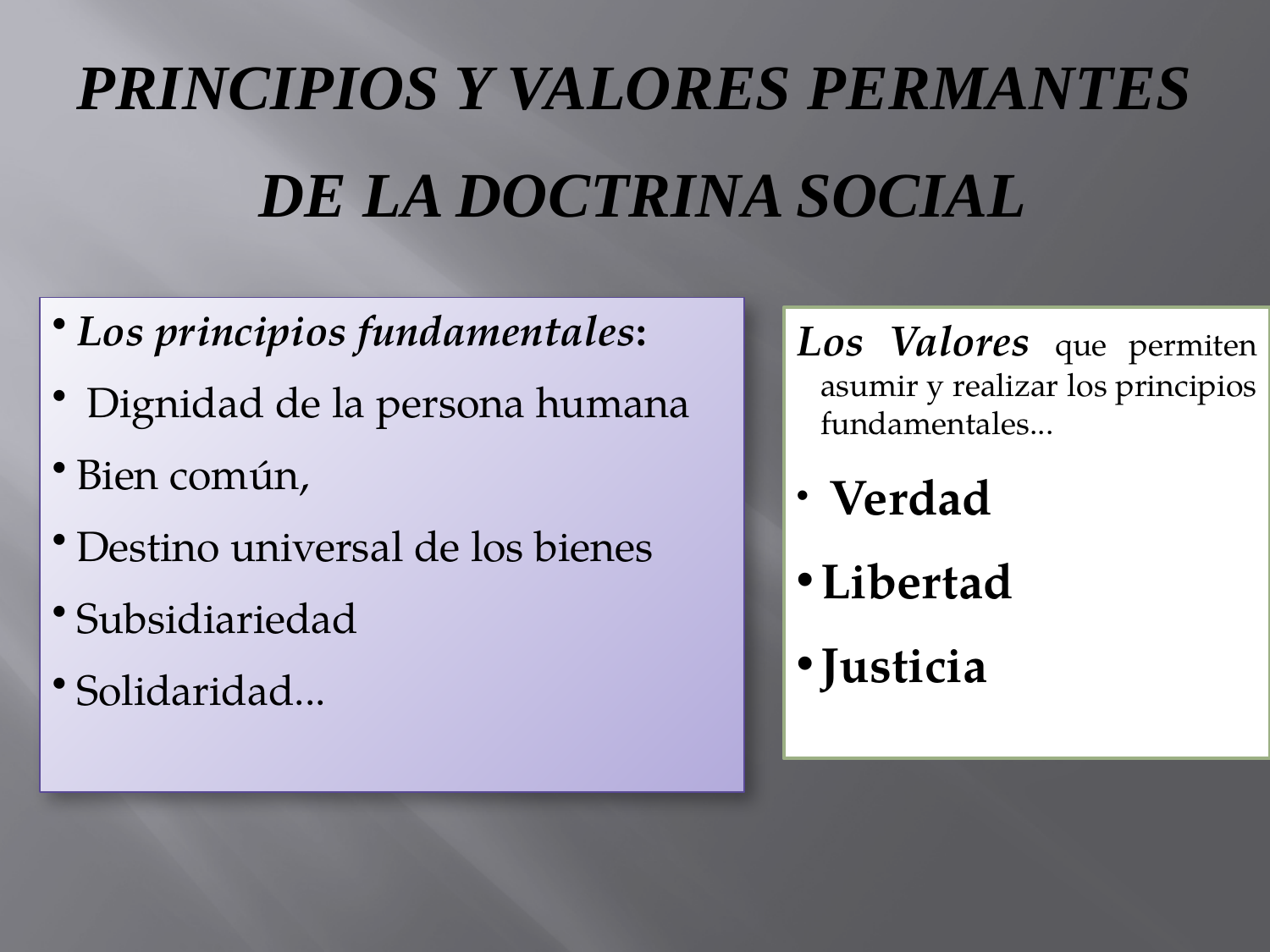

PRINCIPIOS Y VALORES PERMANTES
DE LA DOCTRINA SOCIAL
Los principios fundamentales:
 Dignidad de la persona humana
Bien común,
Destino universal de los bienes
Subsidiariedad
Solidaridad...

Los Valores que permiten asumir y realizar los principios fundamentales...
 Verdad
Libertad
Justicia